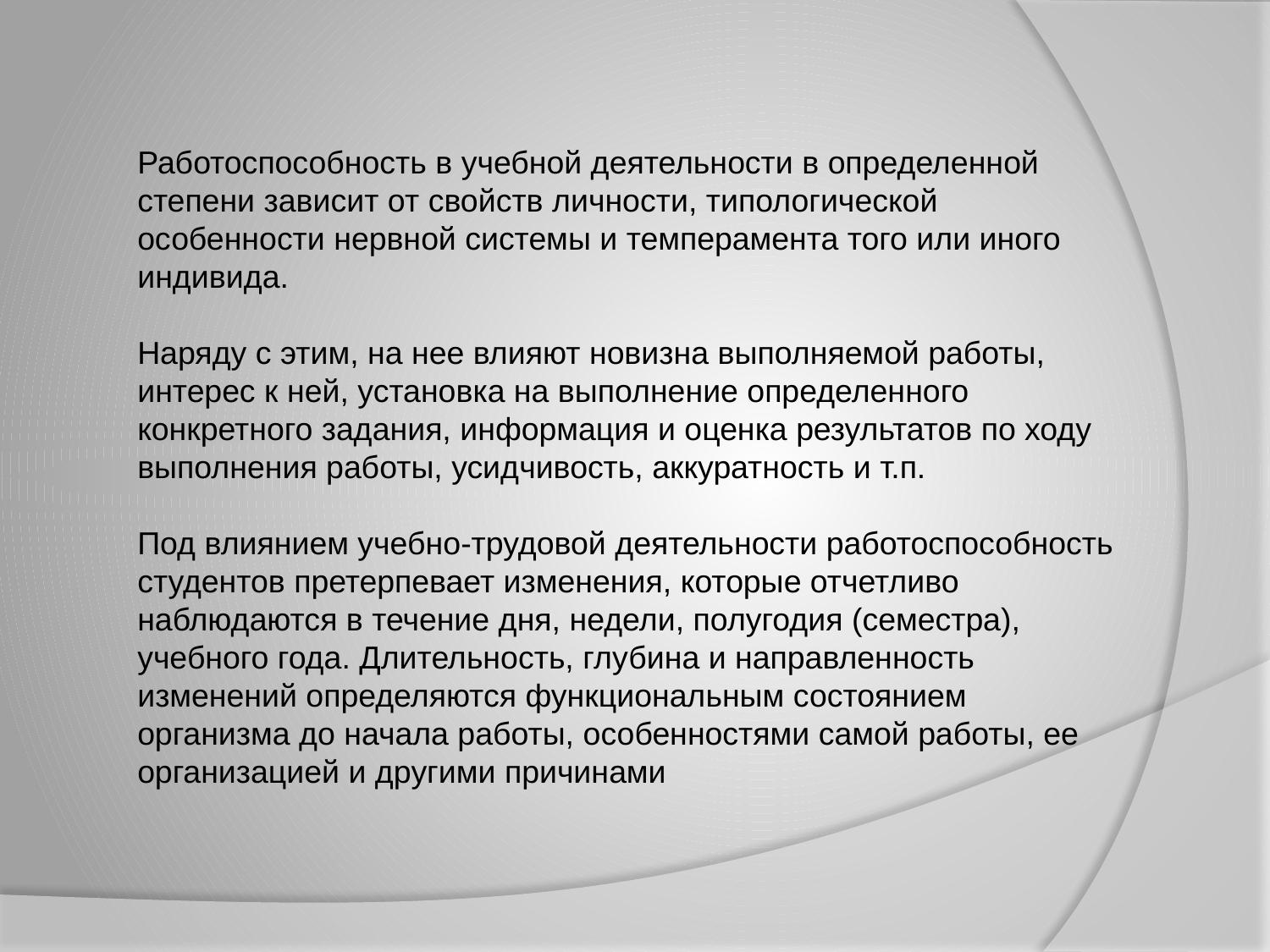

Работоспособность в учебной деятельности в определенной степени зависит от свойств личности, типологической особенности нервной системы и темперамента того или иного индивида.

Наряду с этим, на нее влияют новизна выполняемой работы, интерес к ней, установка на выполнение определенного конкретного задания, информация и оценка результатов по ходу выполнения работы, усидчивость, аккуратность и т.п.

Под влиянием учебно-трудовой деятельности работоспособность студентов претерпевает изменения, которые отчетливо наблюдаются в течение дня, недели, полугодия (семестра), учебного года. Длительность, глубина и направленность изменений определяются функциональным состоянием организма до начала работы, особенностями самой работы, ее организацией и другими причинами